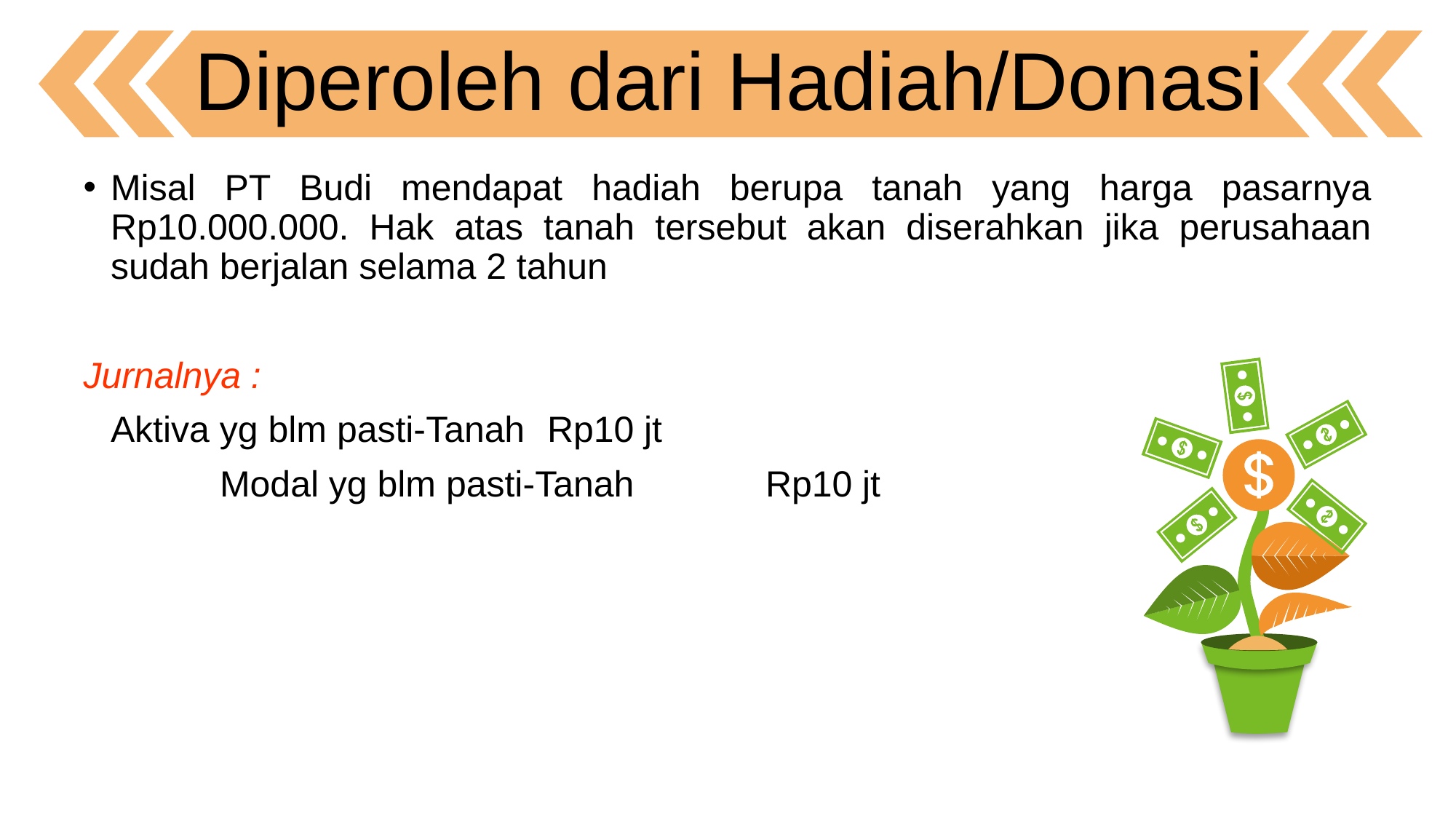

Diperoleh dari Hadiah/Donasi
Misal PT Budi mendapat hadiah berupa tanah yang harga pasarnya Rp10.000.000. Hak atas tanah tersebut akan diserahkan jika perusahaan sudah berjalan selama 2 tahun

Jurnalnya :
	Aktiva yg blm pasti-Tanah	Rp10 jt
		Modal yg blm pasti-Tanah		Rp10 jt